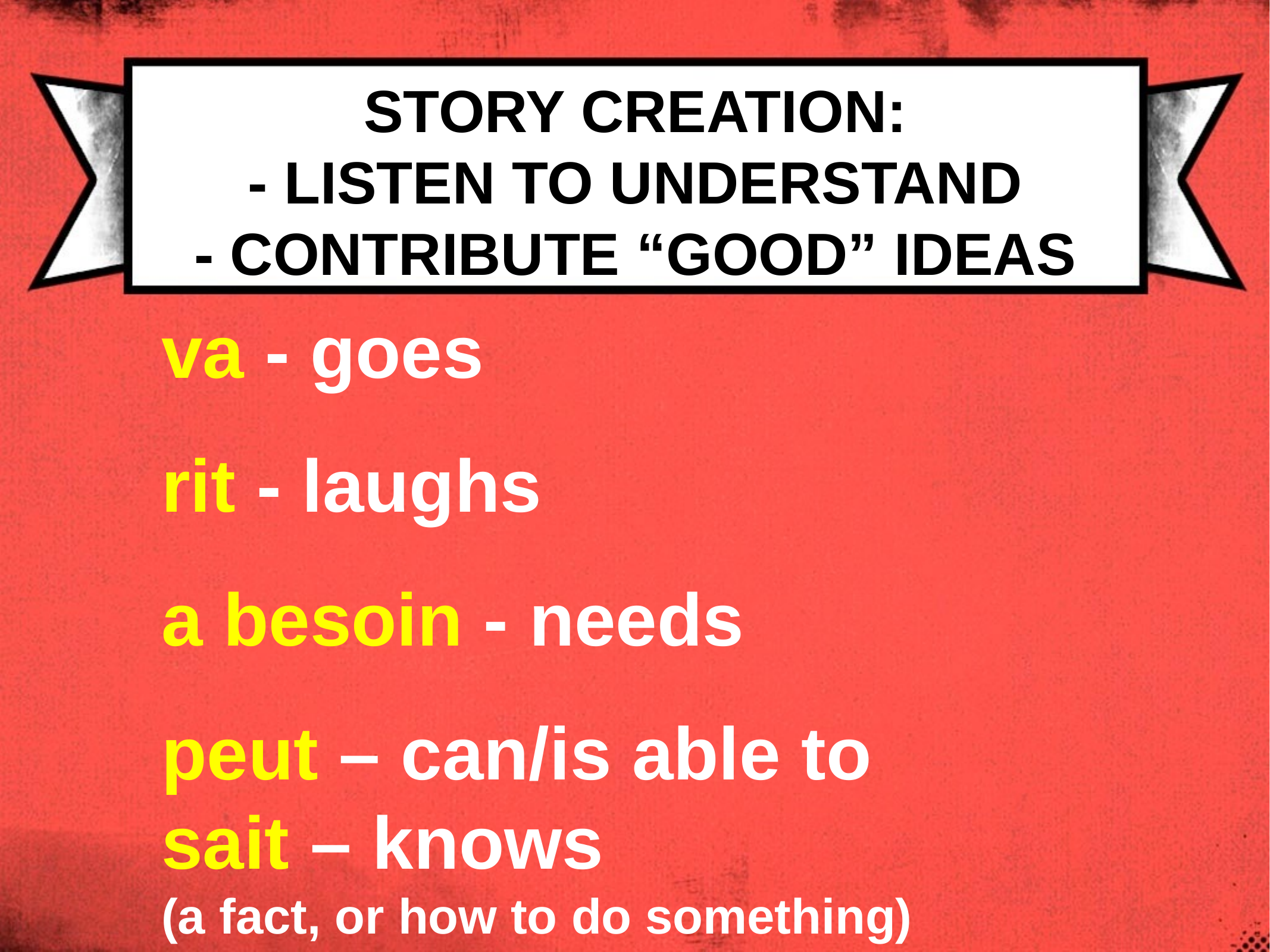

# Story creation: - listen to understand - contribute “good” ideas
va - goes
rit - laughs
a besoin - needs
peut – can/is able to
sait – knows
(a fact, or how to do something)